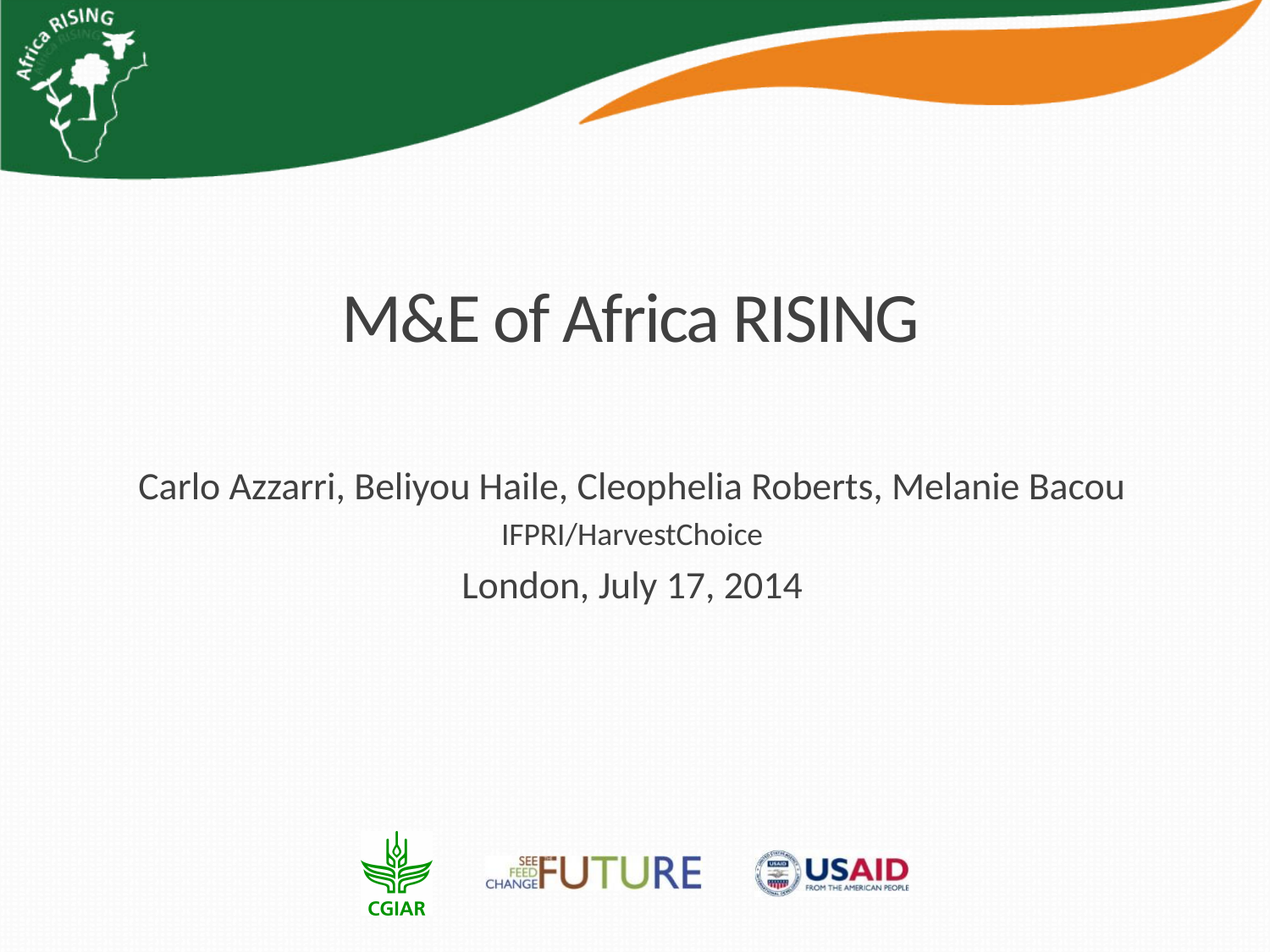

# M&E of Africa RISING
Carlo Azzarri, Beliyou Haile, Cleophelia Roberts, Melanie Bacou
IFPRI/HarvestChoice
London, July 17, 2014